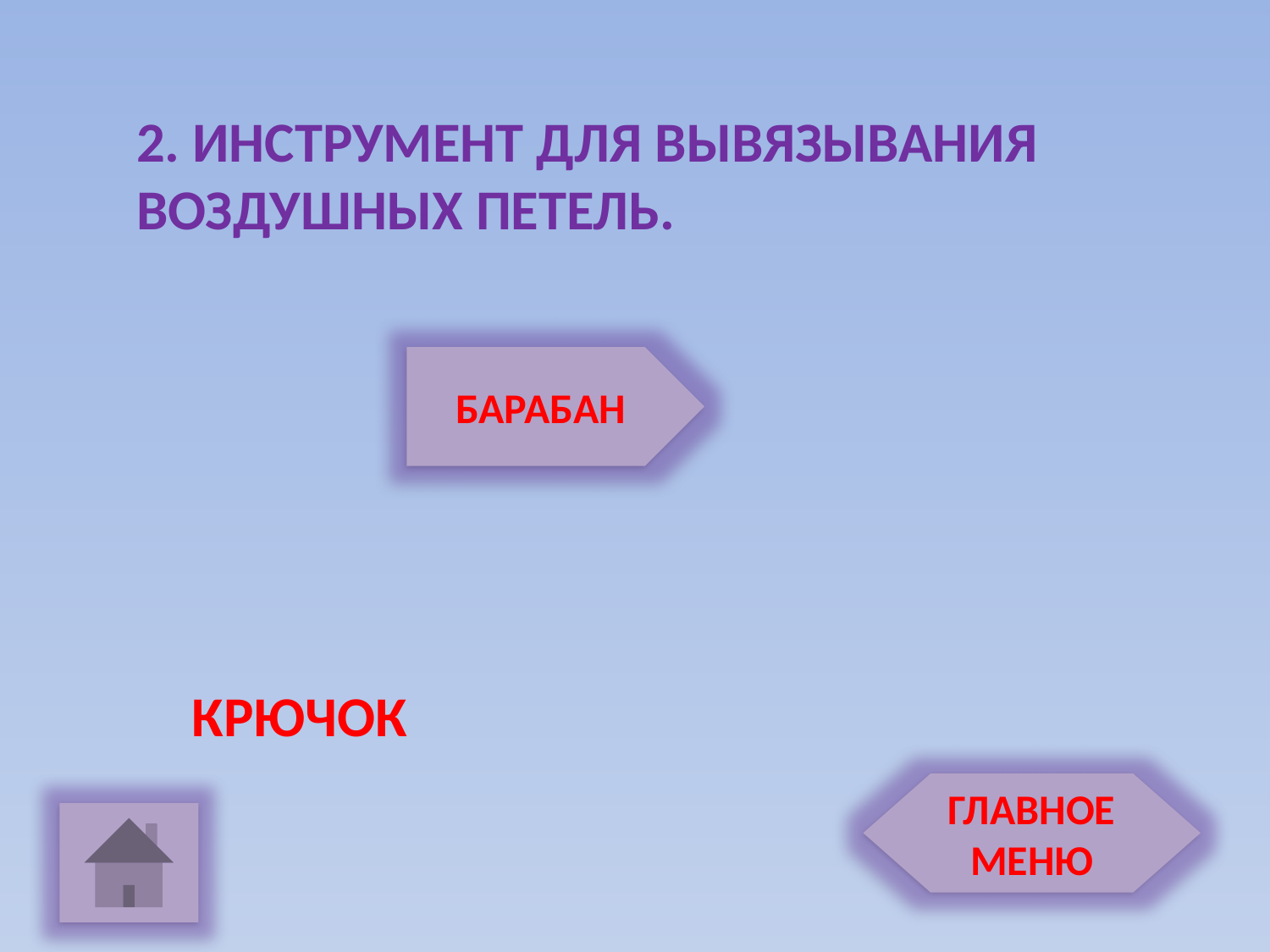

2. ИНСТРУМЕНТ ДЛЯ ВЫВЯЗЫВАНИЯ
ВОЗДУШНЫХ ПЕТЕЛЬ.
БАРАБАН
КРЮЧОК
ГЛАВНОЕ МЕНЮ